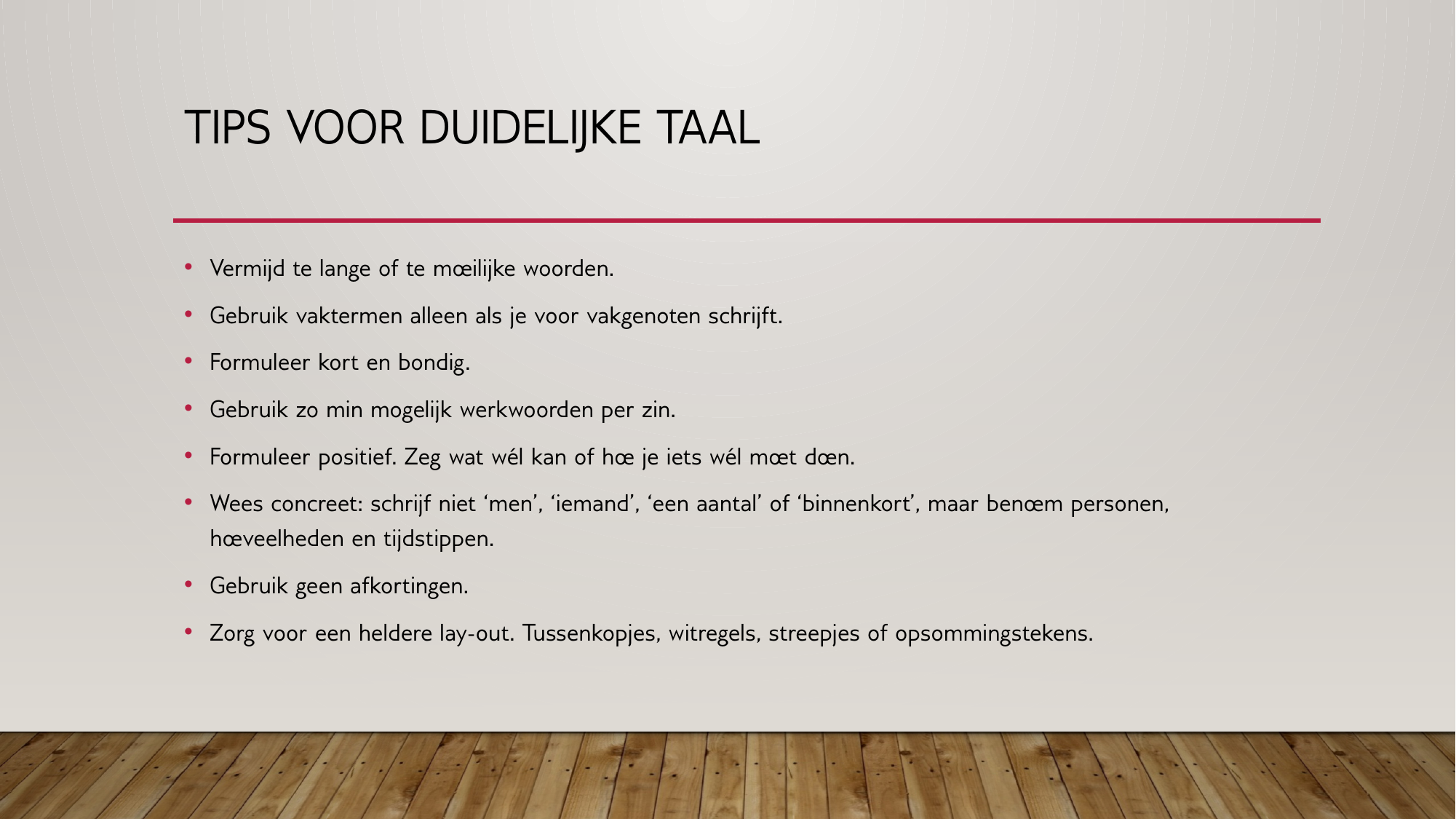

# Tips voor duidelijke taal
Vermijd te lange of te moeilijke woorden.
Gebruik vaktermen alleen als je voor vakgenoten schrijft.
Formuleer kort en bondig.
Gebruik zo min mogelijk werkwoorden per zin.
Formuleer positief. Zeg wat wél kan of hoe je iets wél moet doen.
Wees concreet: schrijf niet ‘men’, ‘iemand’, ‘een aantal’ of ‘binnenkort’, maar benoem personen, hoeveelheden en tijdstippen.
Gebruik geen afkortingen.
Zorg voor een heldere lay-out. Tussenkopjes, witregels, streepjes of opsommingstekens.